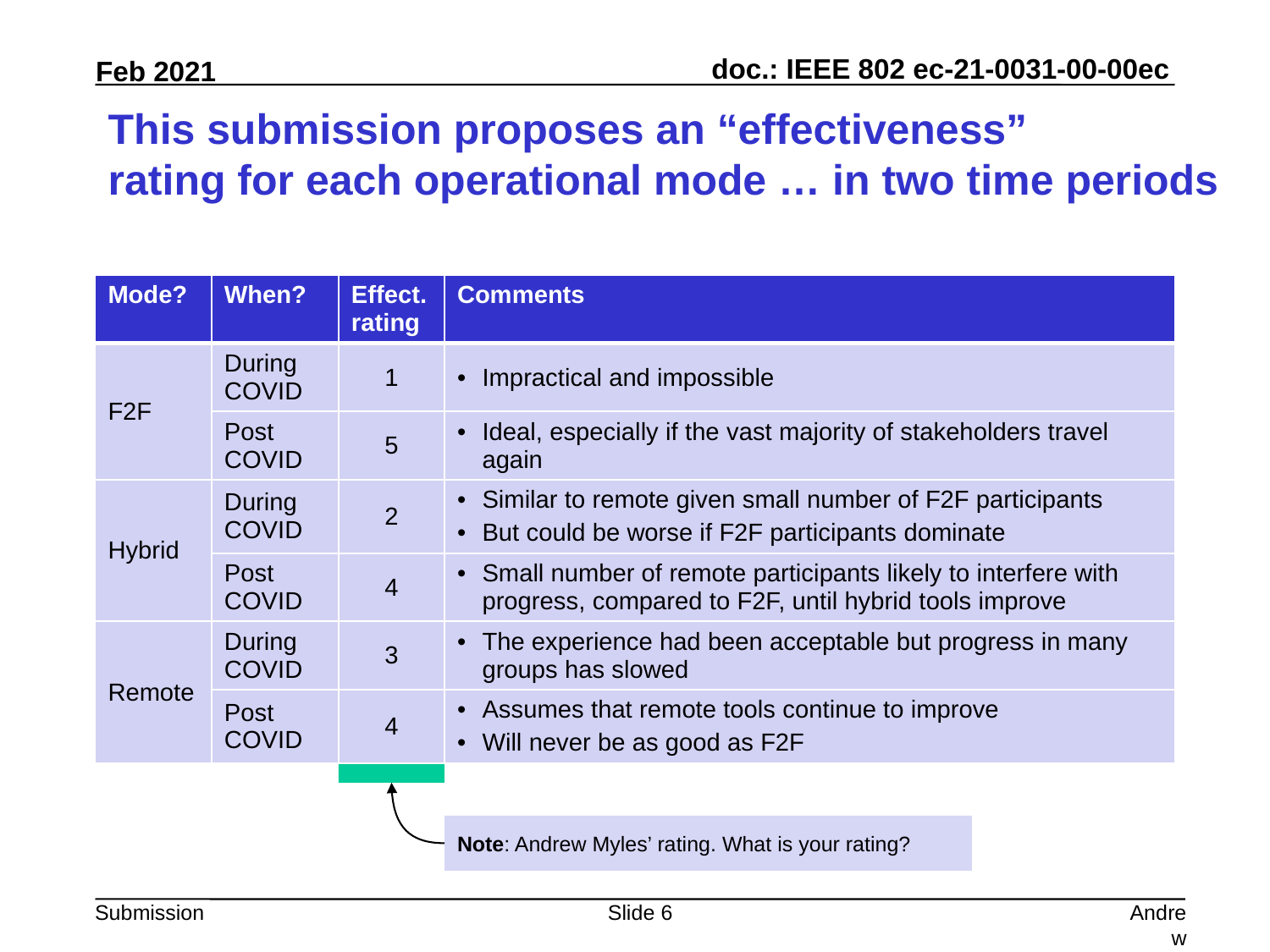

# This submission proposes an “effectiveness” rating for each operational mode … in two time periods
| Mode? | When? | Effect. rating | Comments |
| --- | --- | --- | --- |
| F2F | During COVID | 1 | Impractical and impossible |
|  | Post COVID | 5 | Ideal, especially if the vast majority of stakeholders travel again |
| Hybrid | During COVID | 2 | Similar to remote given small number of F2F participants But could be worse if F2F participants dominate |
| Hybrid | Post COVID | 4 | Small number of remote participants likely to interfere with progress, compared to F2F, until hybrid tools improve |
| Remote | During COVID | 3 | The experience had been acceptable but progress in many groups has slowed |
|  | Post COVID | 4 | Assumes that remote tools continue to improve Will never be as good as F2F |

Note: Andrew Myles’ rating. What is your rating?
Slide 6
Andrew Myles, Cisco